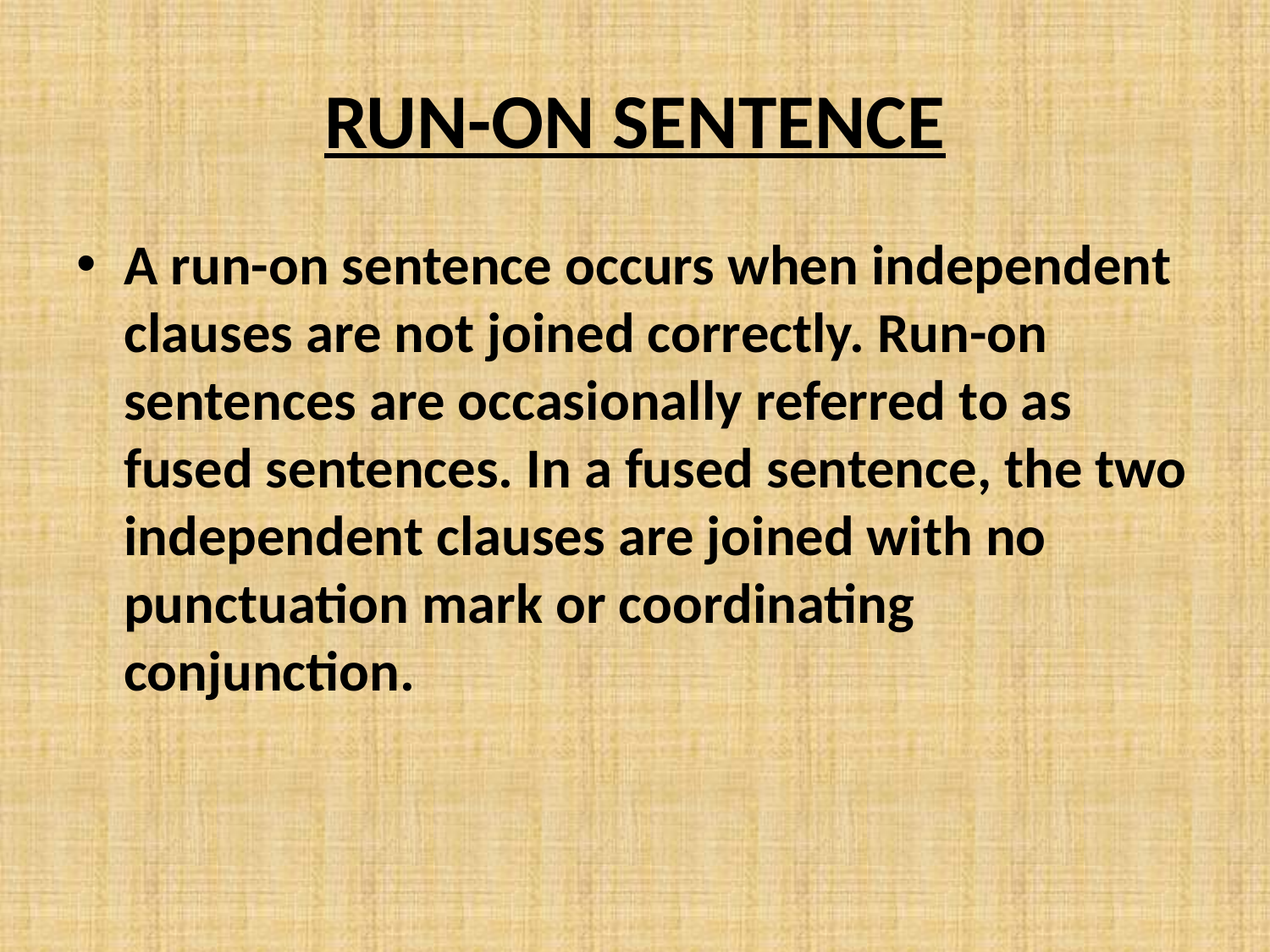

# RUN-ON SENTENCE
A run-on sentence occurs when independent clauses are not joined correctly. Run-on sentences are occasionally referred to as fused sentences. In a fused sentence, the two independent clauses are joined with no punctuation mark or coordinating conjunction.